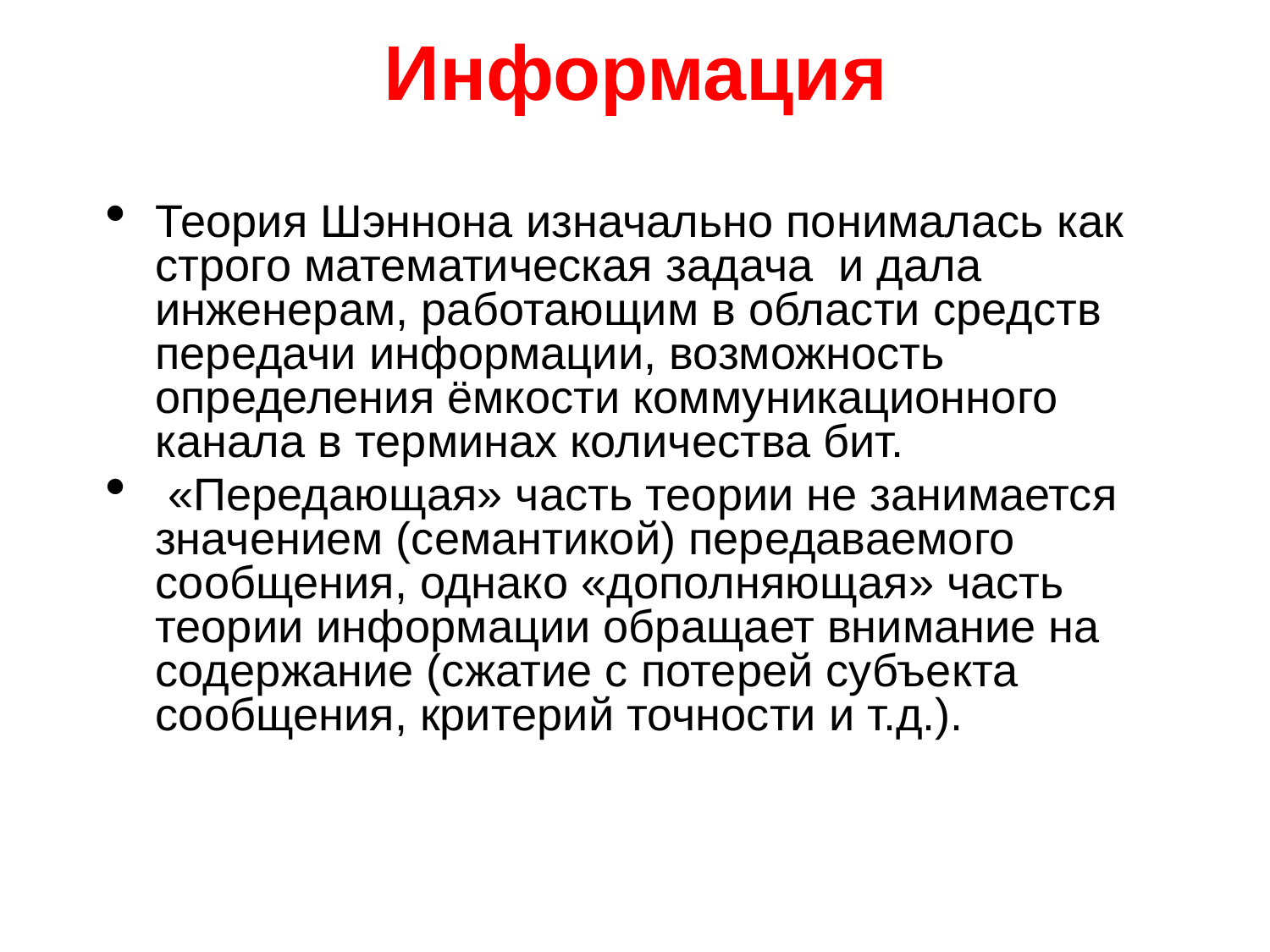

Информация
Теория Шэннона изначально понималась как строго математическая задача  и дала инженерам, работающим в области средств передачи информации, возможность определения ёмкости коммуникационного канала в терминах количества бит.
 «Передающая» часть теории не занимается значением (семантикой) передаваемого сообщения, однако «дополняющая» часть теории информации обращает внимание на содержание (сжатие c потерей субъекта сообщения, критерий точности и т.д.).